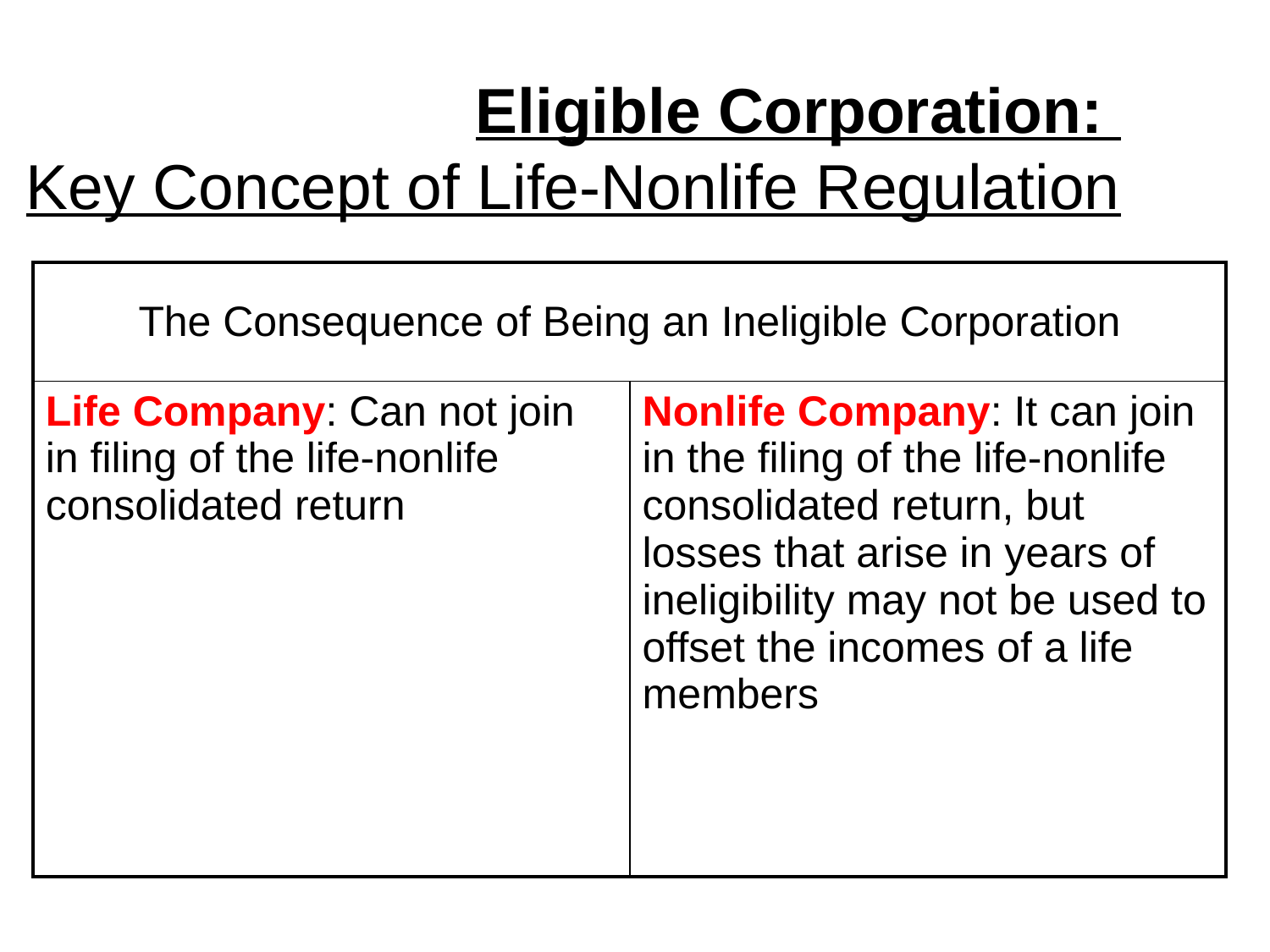

Eligible Corporation:
Key Concept of Life-Nonlife Regulation
| The Consequence of Being an Ineligible Corporation |  |
| --- | --- |
| Life Company: Can not join in filing of the life-nonlife consolidated return | Nonlife Company: It can join in the filing of the life-nonlife consolidated return, but losses that arise in years of ineligibility may not be used to offset the incomes of a life members |